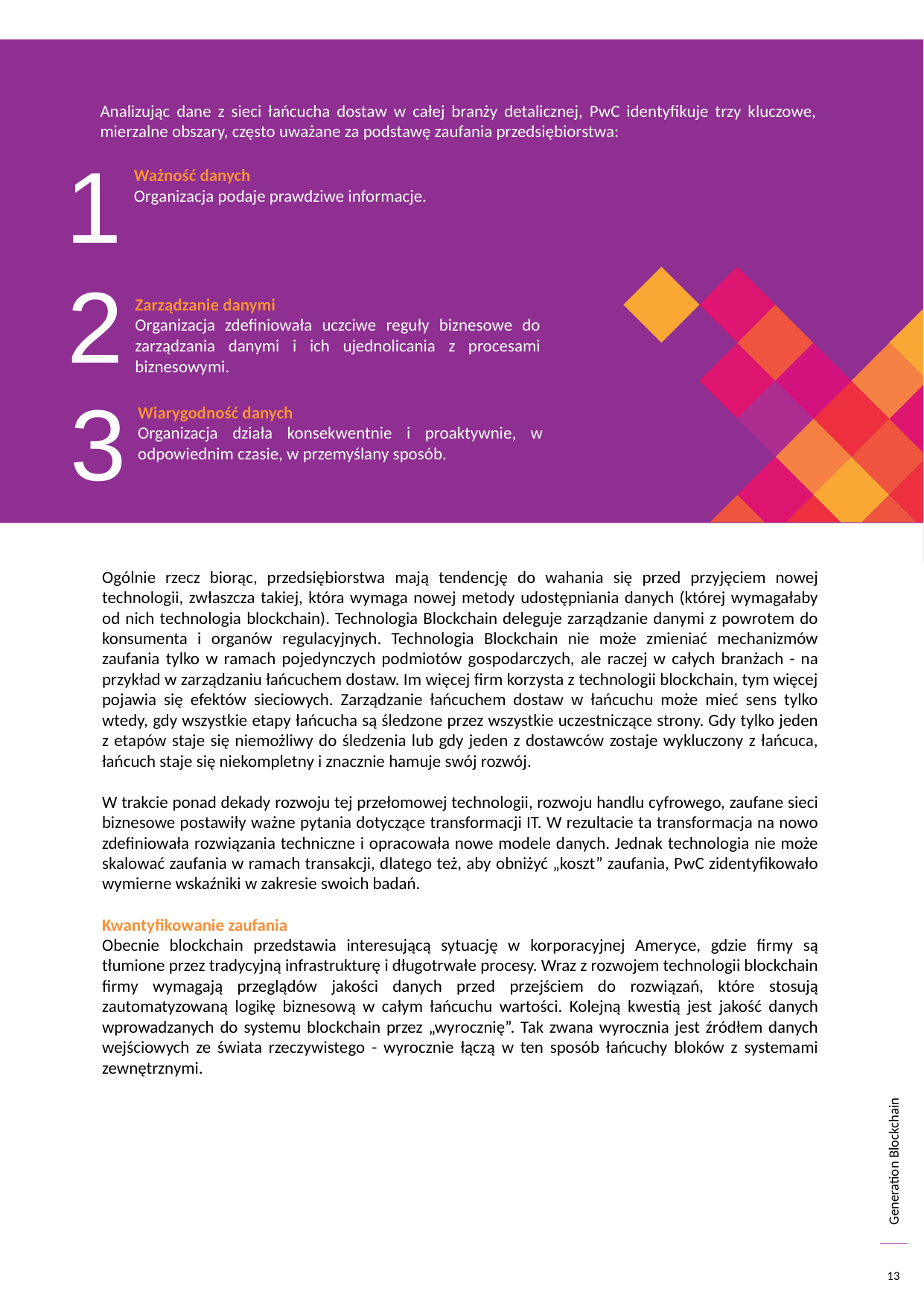

Analizując dane z sieci łańcucha dostaw w całej branży detalicznej, PwC identyfikuje trzy kluczowe, mierzalne obszary, często uważane za podstawę zaufania przedsiębiorstwa:
1
Ważność danych
Organizacja podaje prawdziwe informacje.

2

Zarządzanie danymi
Organizacja zdefiniowała uczciwe reguły biznesowe do zarządzania danymi i ich ujednolicania z procesami biznesowymi.

3
Wiarygodność danych
Organizacja działa konsekwentnie i proaktywnie, w odpowiednim czasie, w przemyślany sposób.

Ogólnie rzecz biorąc, przedsiębiorstwa mają tendencję do wahania się przed przyjęciem nowej technologii, zwłaszcza takiej, która wymaga nowej metody udostępniania danych (której wymagałaby od nich technologia blockchain). Technologia Blockchain deleguje zarządzanie danymi z powrotem do konsumenta i organów regulacyjnych. Technologia Blockchain nie może zmieniać mechanizmów zaufania tylko w ramach pojedynczych podmiotów gospodarczych, ale raczej w całych branżach - na przykład w zarządzaniu łańcuchem dostaw. Im więcej firm korzysta z technologii blockchain, tym więcej pojawia się efektów sieciowych. Zarządzanie łańcuchem dostaw w łańcuchu może mieć sens tylko wtedy, gdy wszystkie etapy łańcucha są śledzone przez wszystkie uczestniczące strony. Gdy tylko jeden z etapów staje się niemożliwy do śledzenia lub gdy jeden z dostawców zostaje wykluczony z łańcuca, łańcuch staje się niekompletny i znacznie hamuje swój rozwój.

W trakcie ponad dekady rozwoju tej przełomowej technologii, rozwoju handlu cyfrowego, zaufane sieci biznesowe postawiły ważne pytania dotyczące transformacji IT. W rezultacie ta transformacja na nowo zdefiniowała rozwiązania techniczne i opracowała nowe modele danych. Jednak technologia nie może skalować zaufania w ramach transakcji, dlatego też, aby obniżyć „koszt” zaufania, PwC zidentyfikowało wymierne wskaźniki w zakresie swoich badań.

Kwantyfikowanie zaufania
Obecnie blockchain przedstawia interesującą sytuację w korporacyjnej Ameryce, gdzie firmy są tłumione przez tradycyjną infrastrukturę i długotrwałe procesy. Wraz z rozwojem technologii blockchain firmy wymagają przeglądów jakości danych przed przejściem do rozwiązań, które stosują zautomatyzowaną logikę biznesową w całym łańcuchu wartości. Kolejną kwestią jest jakość danych wprowadzanych do systemu blockchain przez „wyrocznię”. Tak zwana wyrocznia jest źródłem danych wejściowych ze świata rzeczywistego - wyrocznie łączą w ten sposób łańcuchy bloków z systemami zewnętrznymi.
13